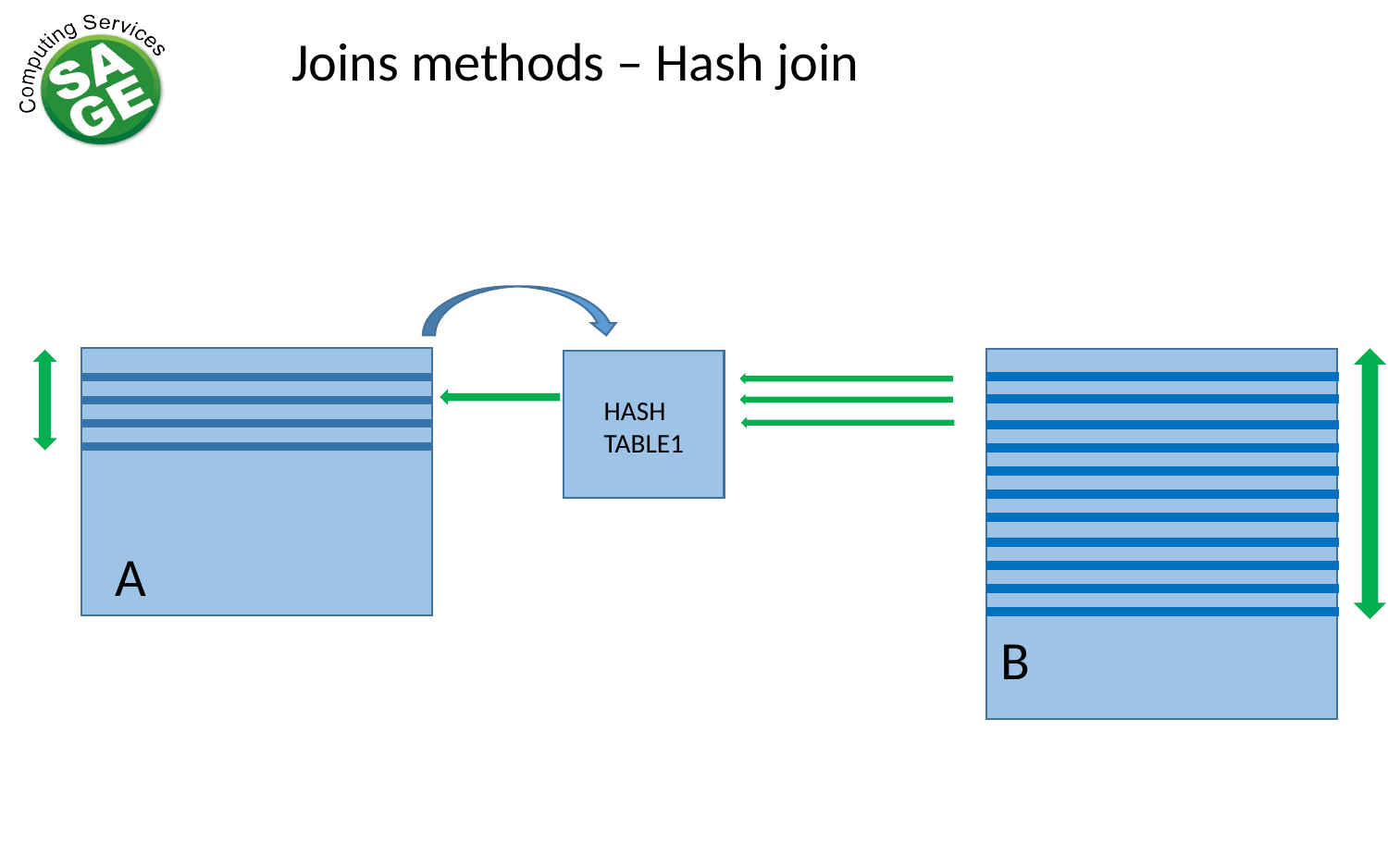

Joins methods – Hash join

HASH
TABLE1

A
B